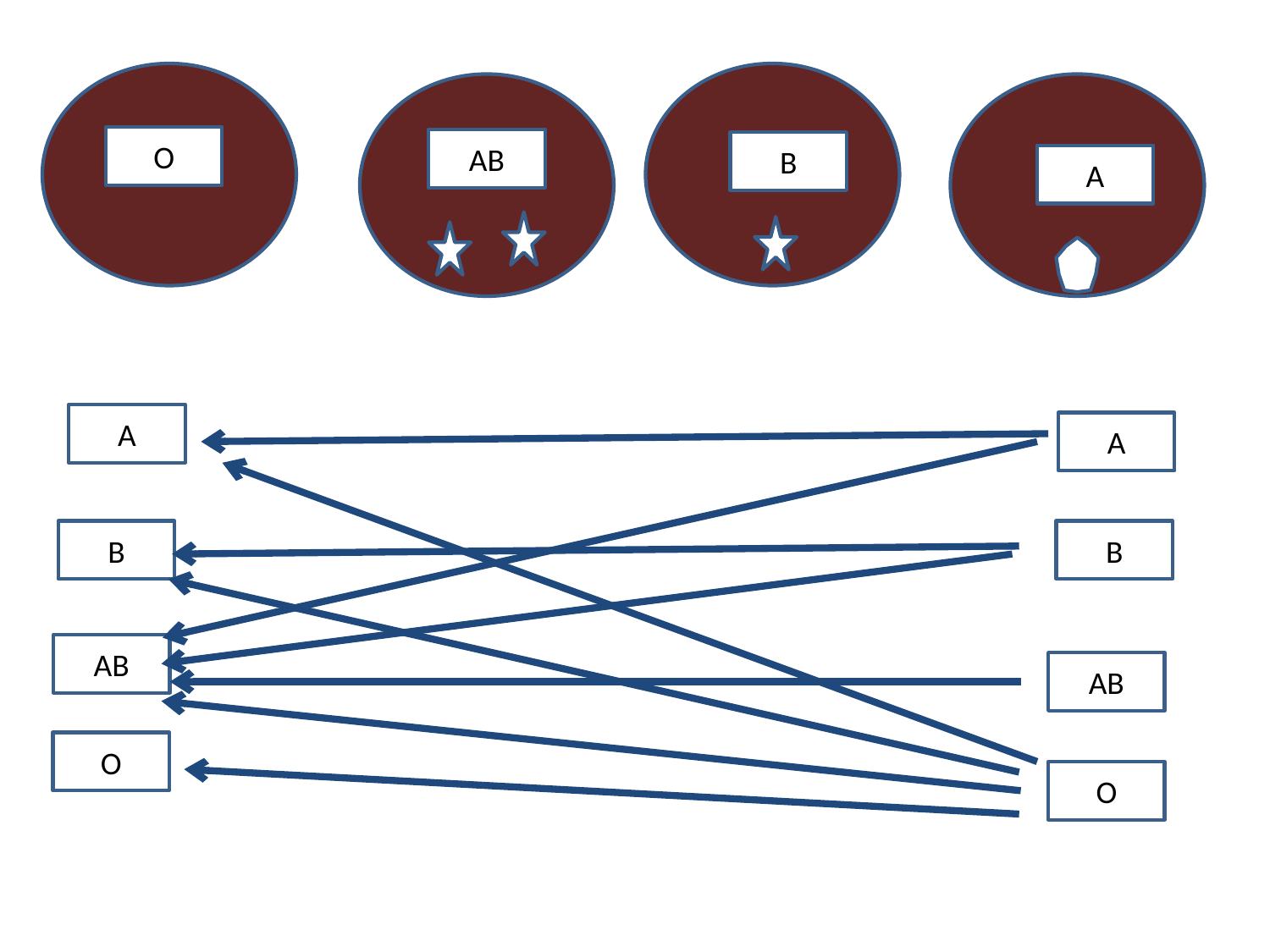

O

AB
B
A

A
A
B
B
AB
AB
O
O